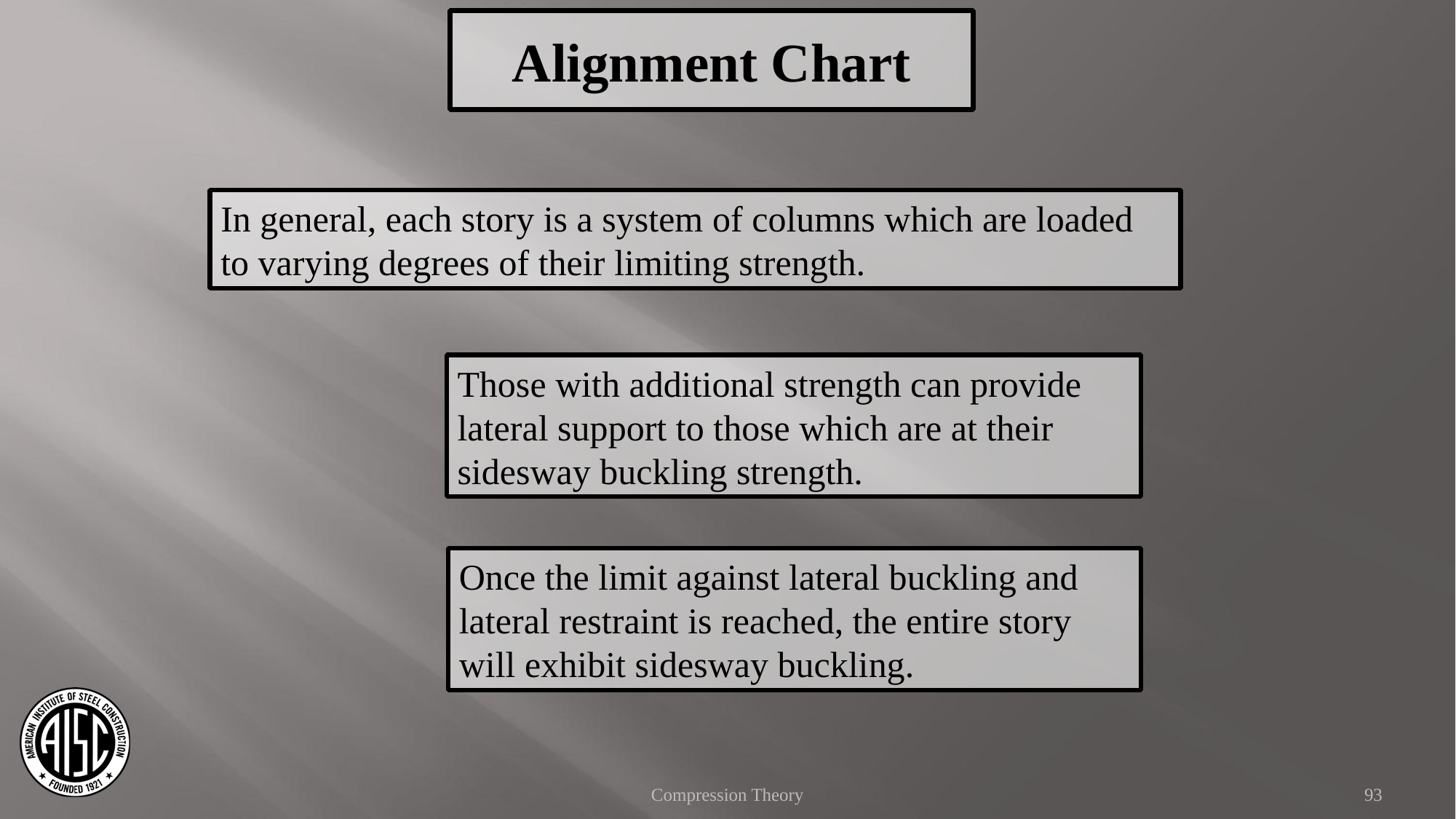

Alignment Chart
In general, each story is a system of columns which are loaded to varying degrees of their limiting strength.
Those with additional strength can provide lateral support to those which are at their sidesway buckling strength.
Once the limit against lateral buckling and lateral restraint is reached, the entire story will exhibit sidesway buckling.
Compression Theory
93